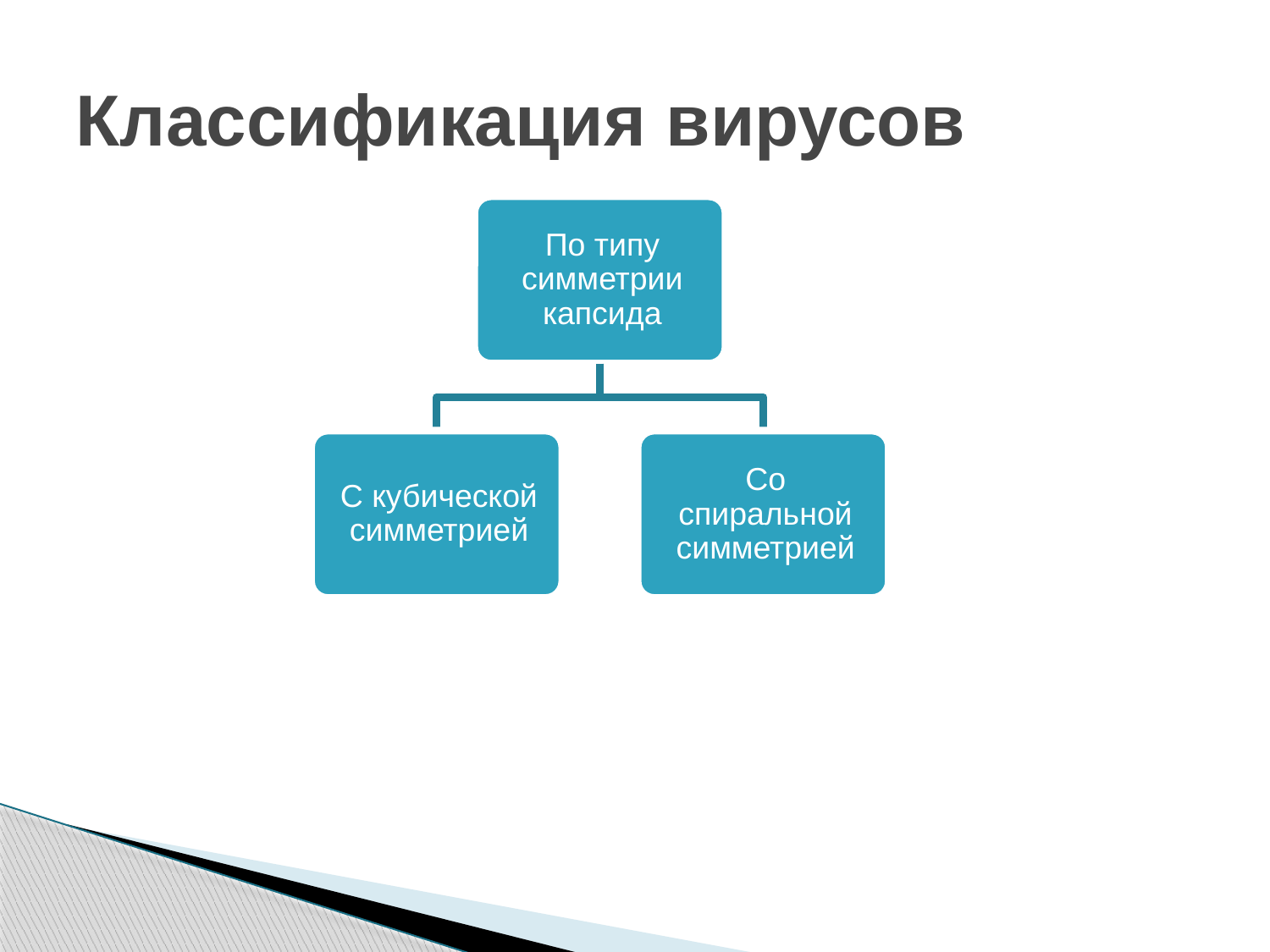

# Классификация вирусов
По типу симметрии капсида
С кубической симметрией
Со спиральной симметрией